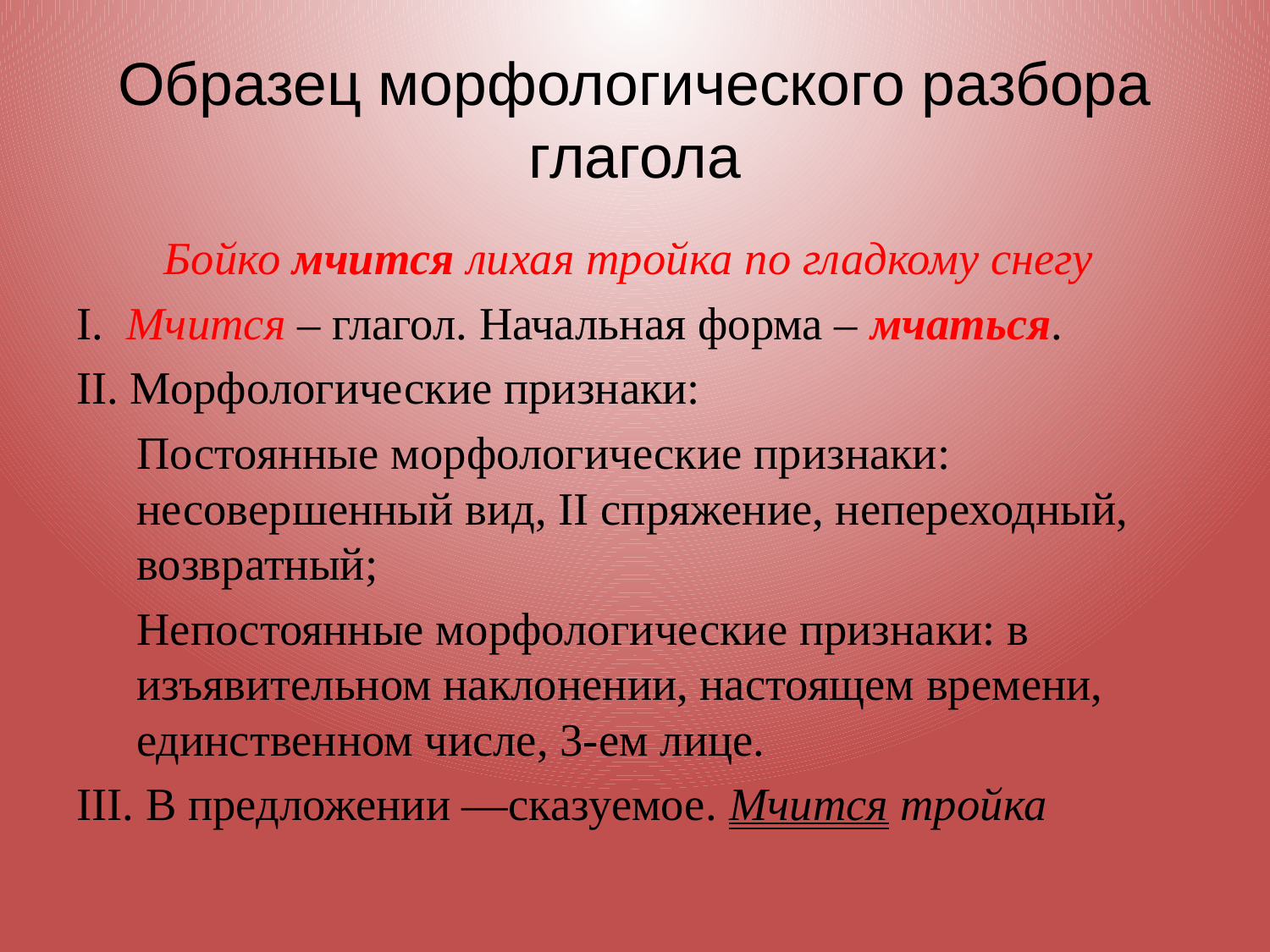

# Образец морфологического разбора глагола
Бойко мчится лихая тройка по гладкому снегу
I.  Мчится – глагол. Начальная форма – мчаться.
II. Морфологические признаки:
Постоянные морфологические признаки: несовершенный вид, II спряжение, непереходный, возвратный;
Непостоянные морфологические признаки: в изъявительном наклонении, настоящем времени, единственном числе, 3-ем лице.
III. В предложении —сказуемое. Мчится тройка